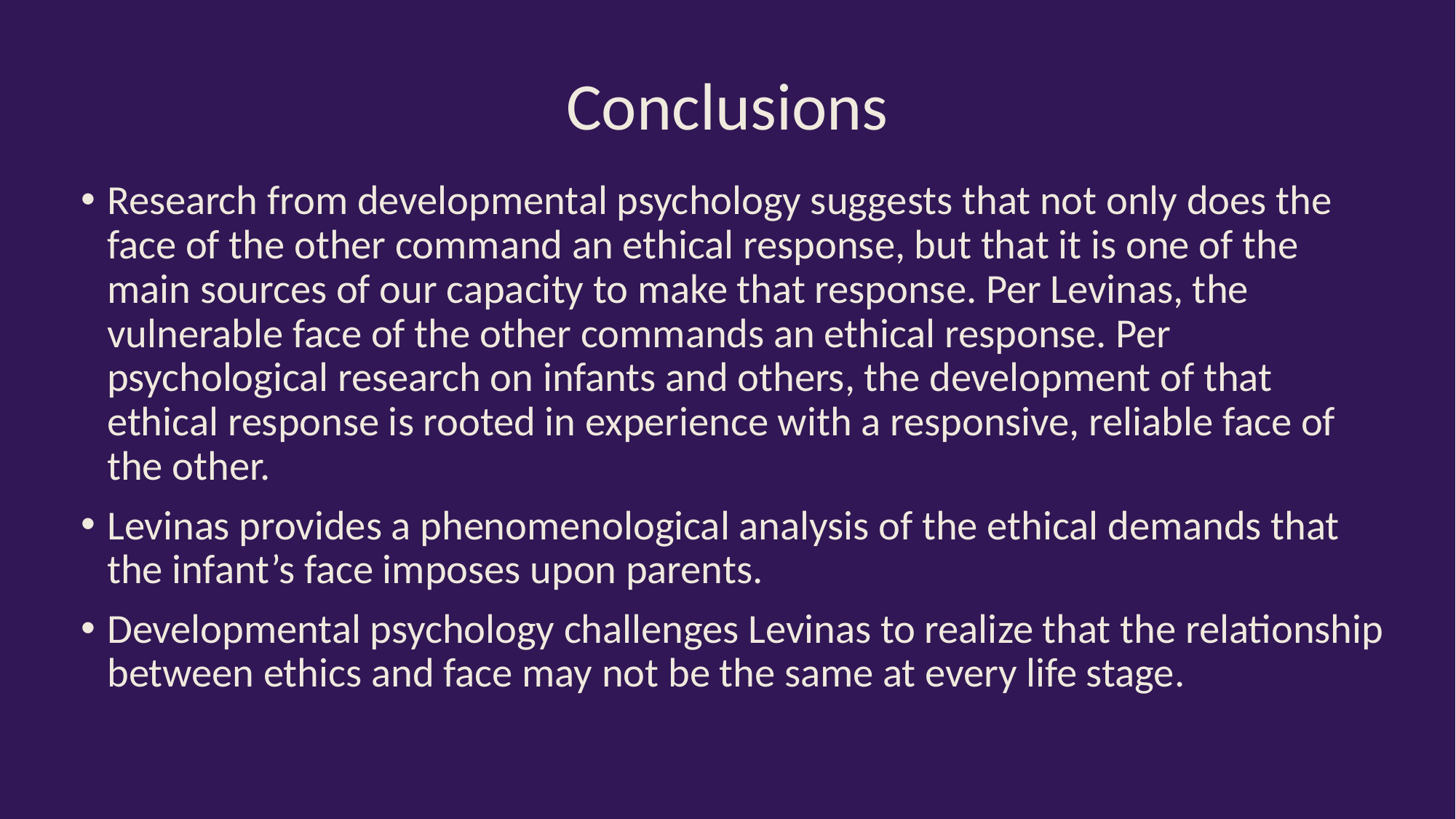

# Conclusions
Research from developmental psychology suggests that not only does the face of the other command an ethical response, but that it is one of the main sources of our capacity to make that response. Per Levinas, the vulnerable face of the other commands an ethical response. Per psychological research on infants and others, the development of that ethical response is rooted in experience with a responsive, reliable face of the other.
Levinas provides a phenomenological analysis of the ethical demands that the infant’s face imposes upon parents.
Developmental psychology challenges Levinas to realize that the relationship between ethics and face may not be the same at every life stage.